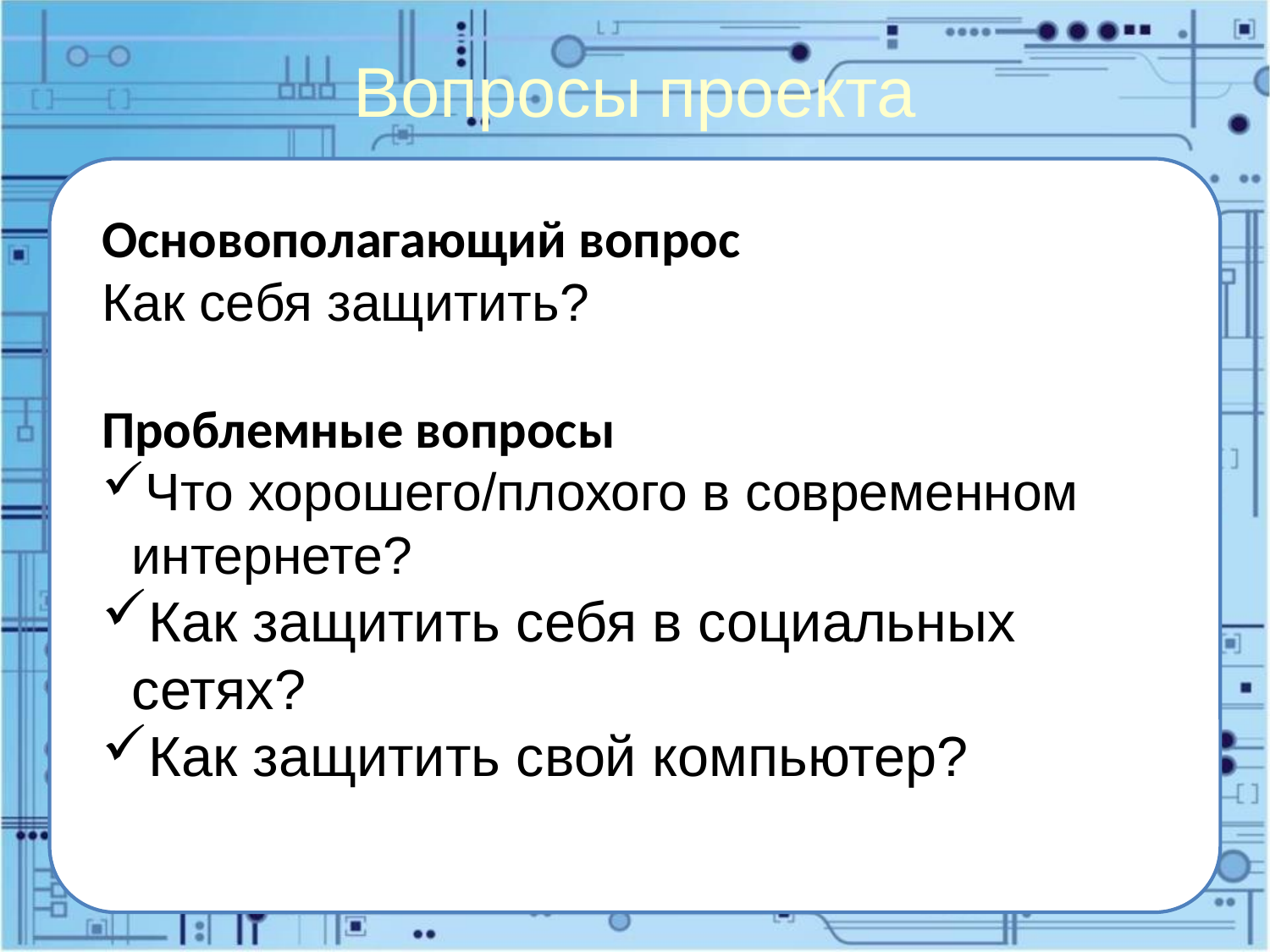

# Вопросы проекта

Основополагающий вопрос
Как себя защитить?

Проблемные вопросы
Что хорошего/плохого в современном интернете?
Как защитить себя в социальных сетях?
Как защитить свой компьютер?